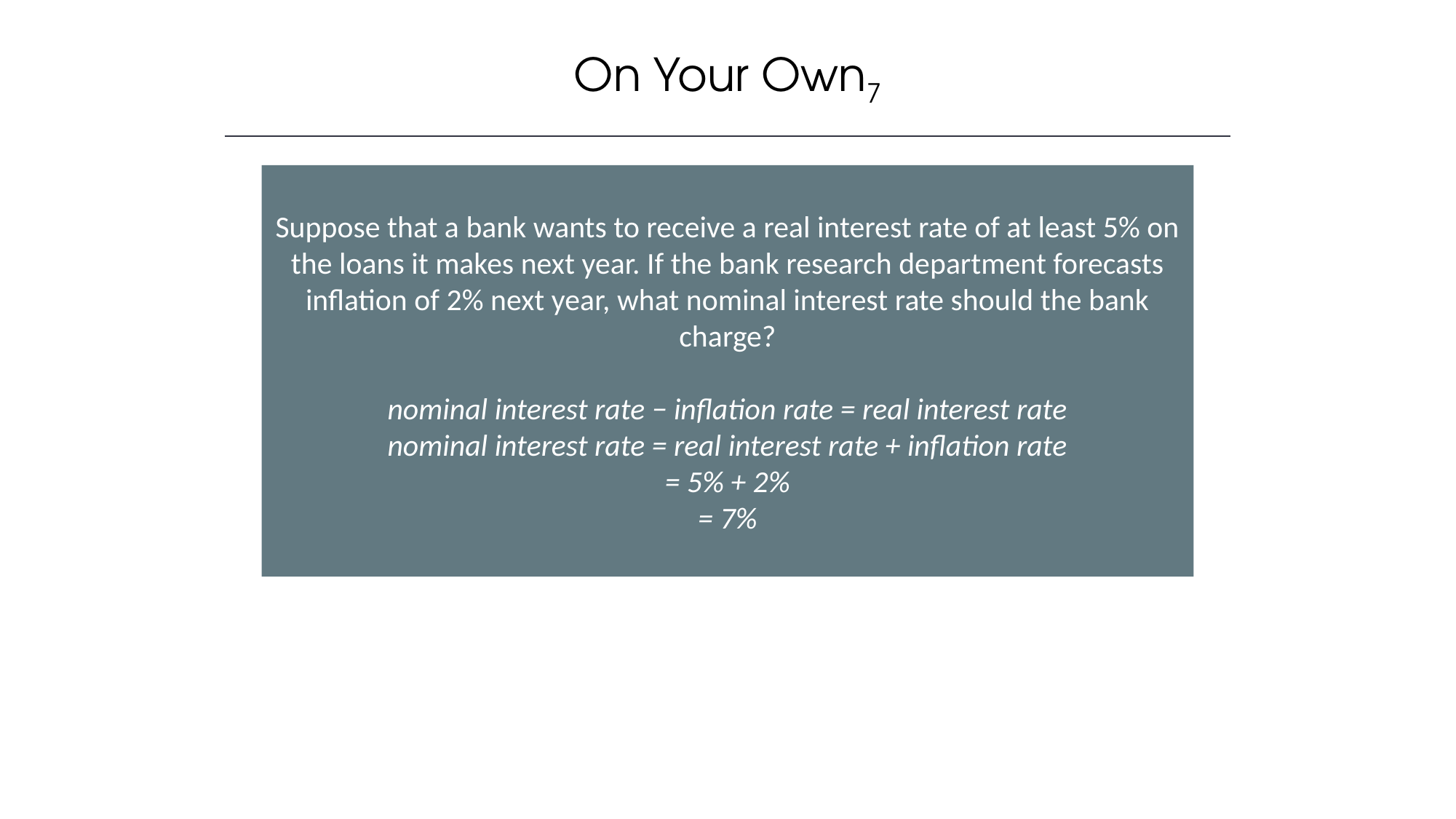

On Your Own7

Suppose that a bank wants to receive a real interest rate of at least 5% on the loans it makes next year. If the bank research department forecasts inflation of 2% next year, what nominal interest rate should the bank charge?

nominal interest rate − inflation rate = real interest rate
nominal interest rate = real interest rate + inflation rate
= 5% + 2%
= 7%